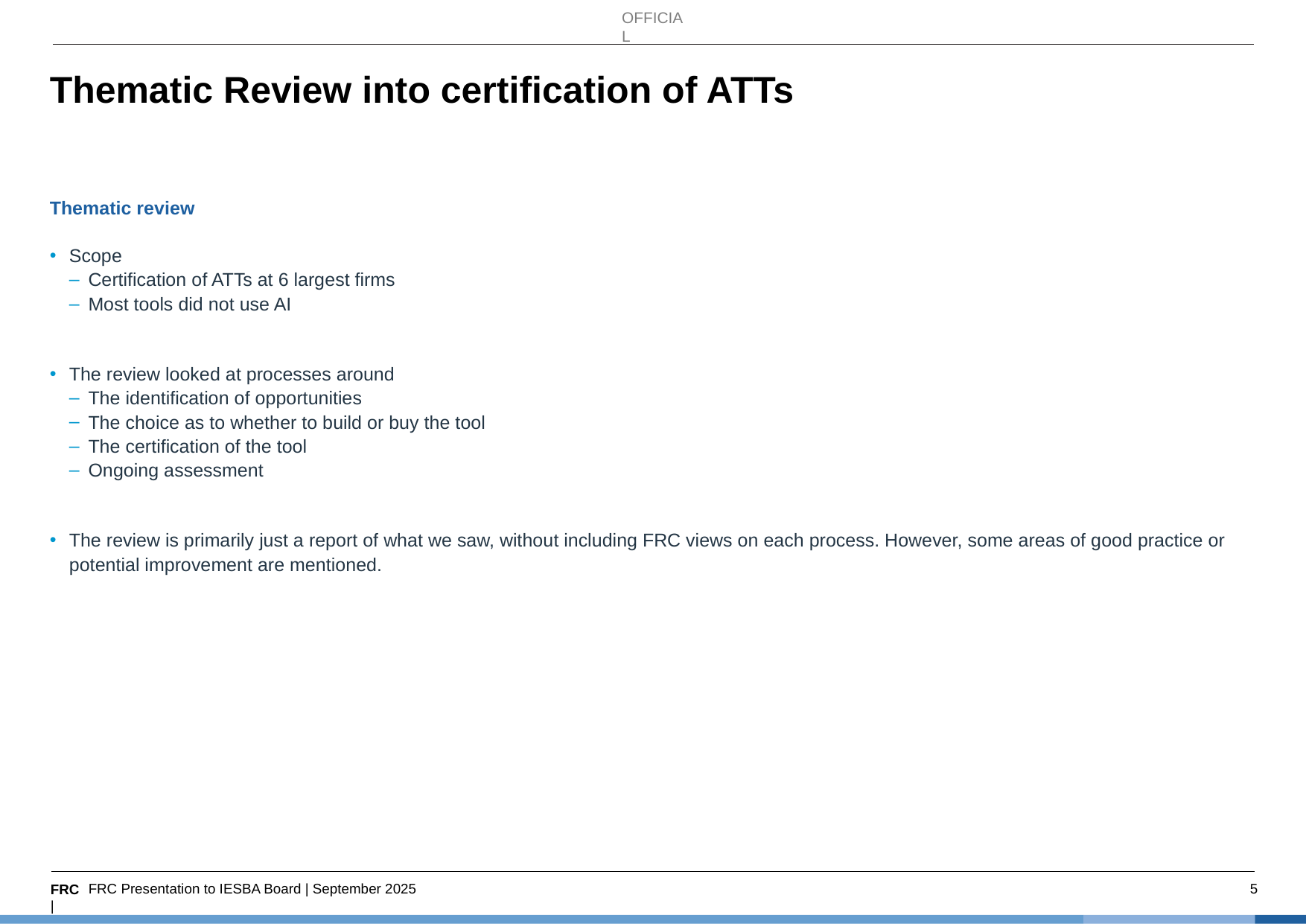

# Thematic Review into certification of ATTs
Thematic review

Scope
Certification of ATTs at 6 largest firms
Most tools did not use AI

The review looked at processes around
The identification of opportunities
The choice as to whether to build or buy the tool
The certification of the tool
Ongoing assessment

The review is primarily just a report of what we saw, without including FRC views on each process. However, some areas of good practice or potential improvement are mentioned.

FRC Presentation to IESBA Board | September 2025
5